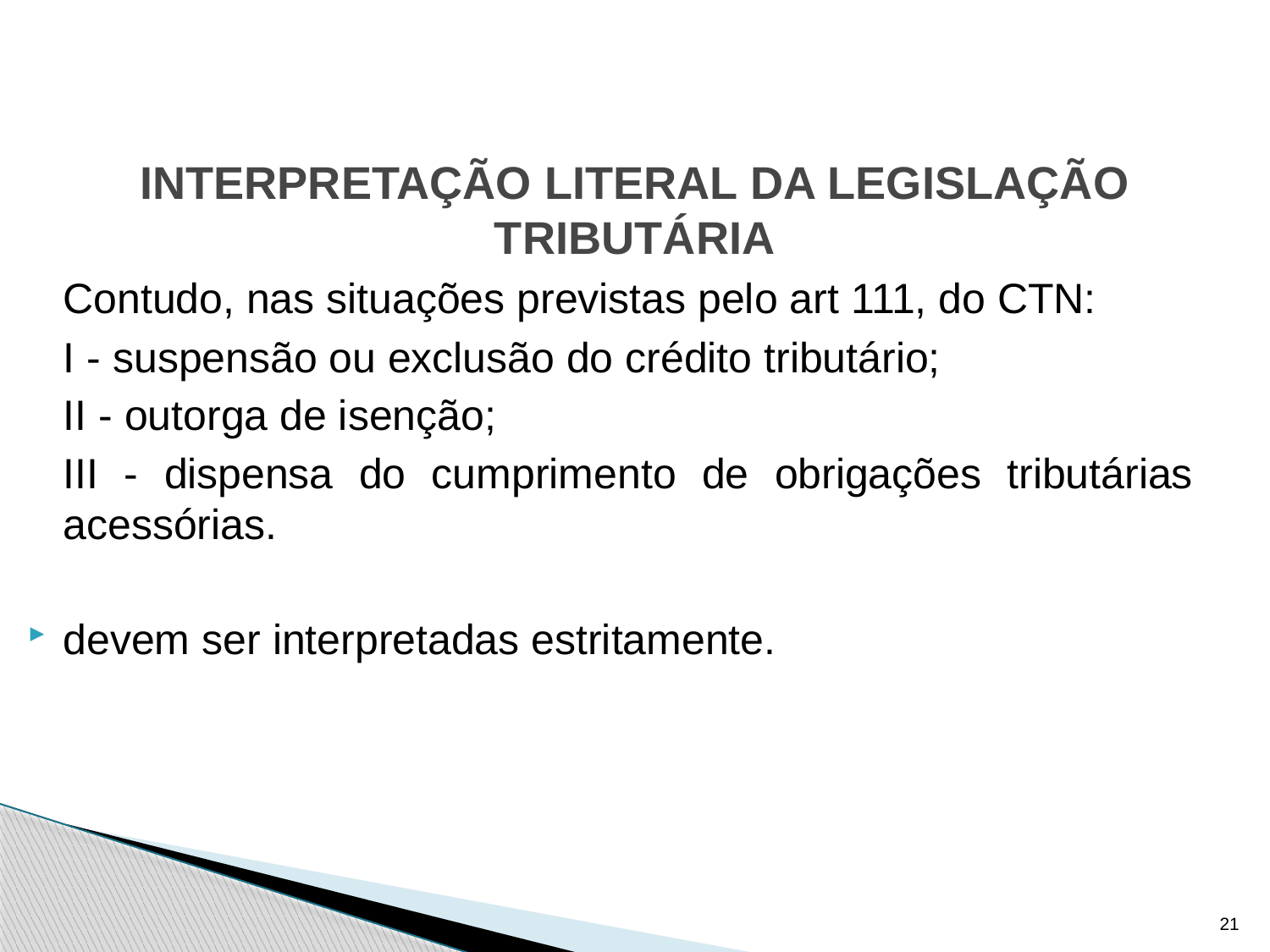

# INTERPRETAÇÃO LITERAL DA LEGISLAÇÃO TRIBUTÁRIA
	Contudo, nas situações previstas pelo art 111, do CTN:
	I - suspensão ou exclusão do crédito tributário;
	II - outorga de isenção;
	III - dispensa do cumprimento de obrigações tributárias acessórias.

devem ser interpretadas estritamente.

21